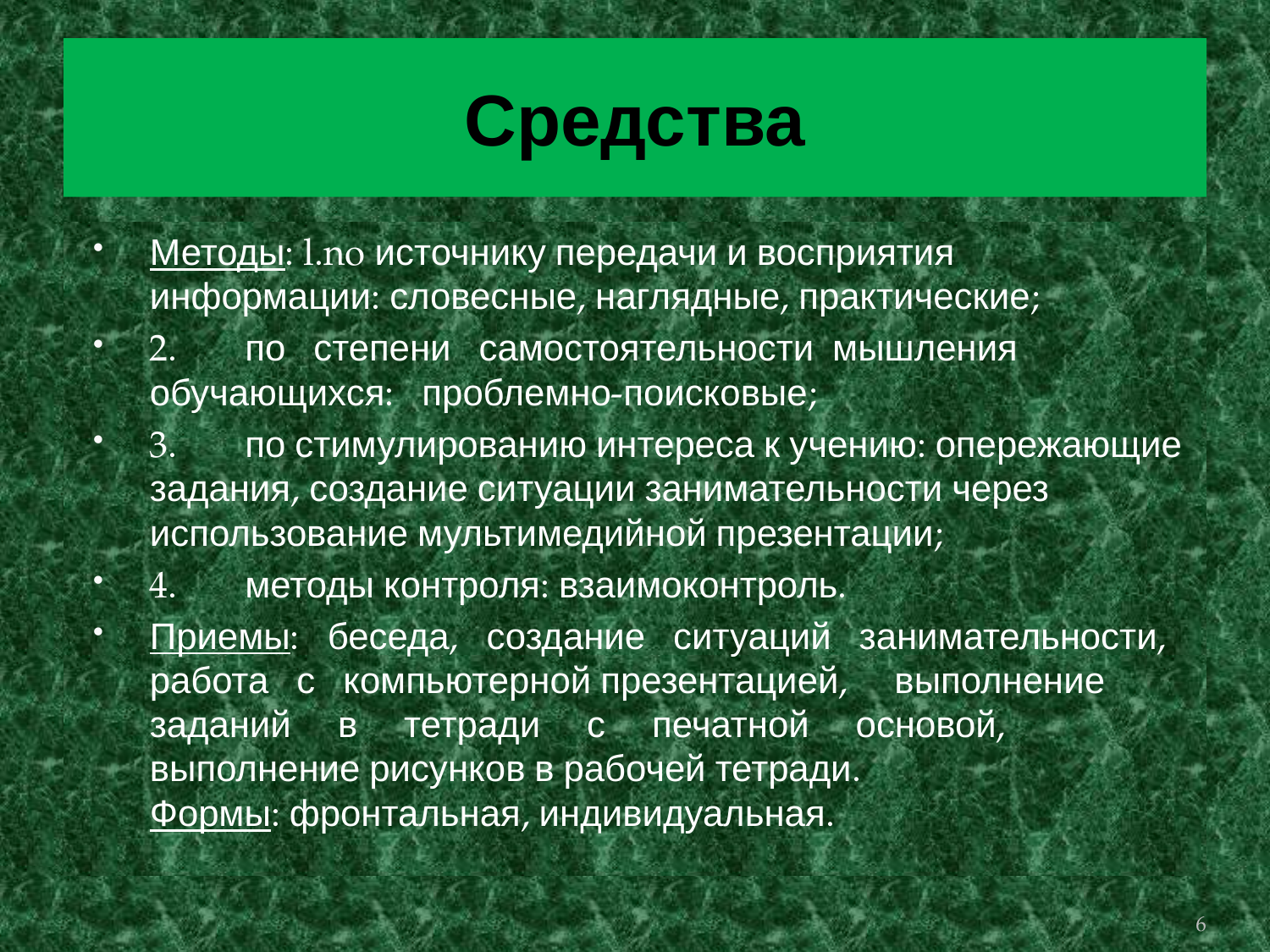

# Средства
Методы: l.no источнику передачи и восприятия информации: словесные, наглядные, практические;
2.	по   степени   самостоятельности  мышления   обучающихся:   проблемно-поисковые;
3.	по стимулированию интереса к учению: опережающие задания, создание ситуации занимательности через использование мультимедийной презентации;
4.	методы контроля: взаимоконтроль.
Приемы:   беседа,   создание   ситуаций   занимательности,   работа   с   компьютерной презентацией,     выполнение     заданий     в     тетради     с     печатной     основой, выполнение рисунков в рабочей тетради.                         Формы: фронтальная, индивидуальная.

6